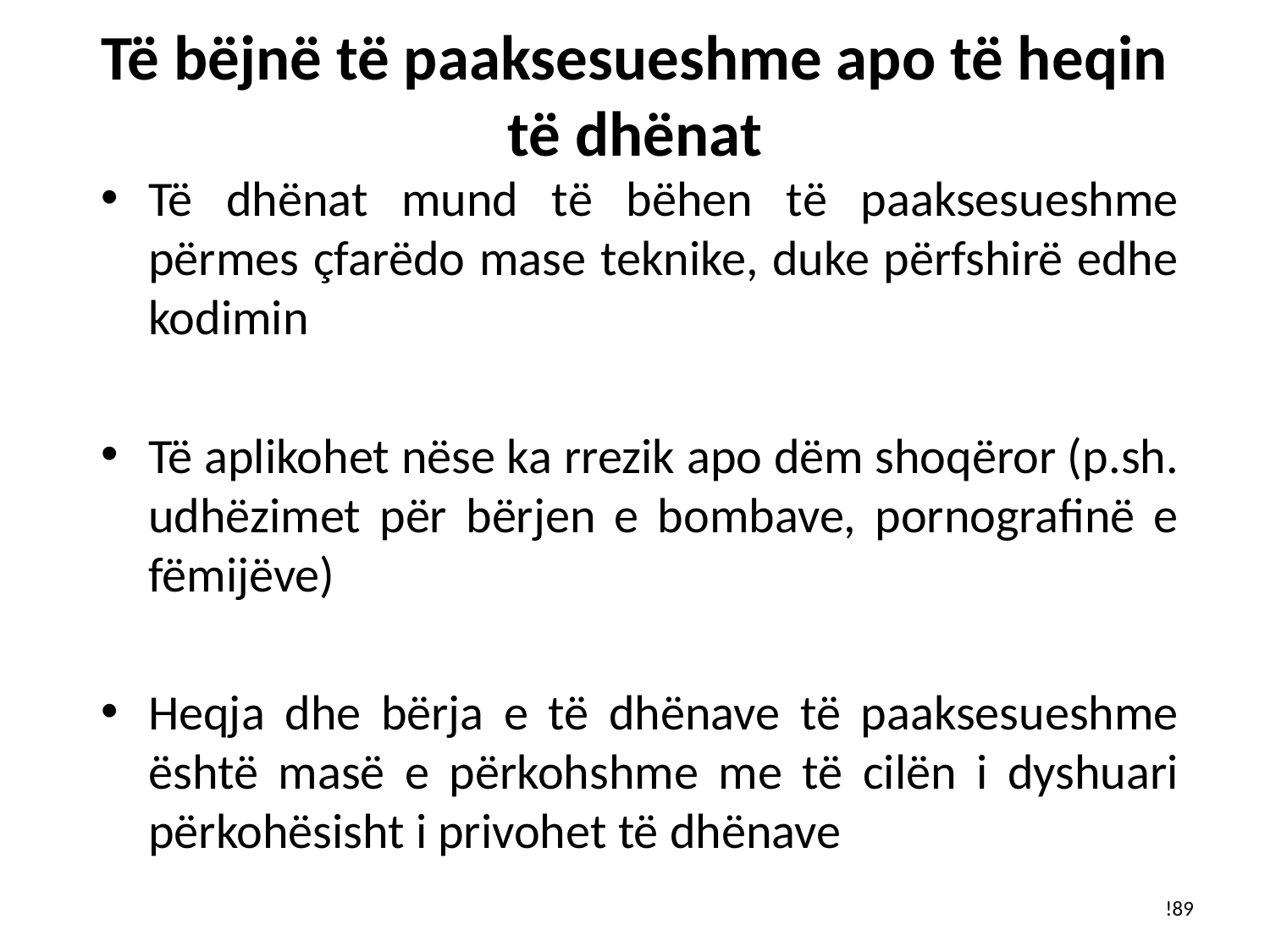

# Të bëjnë të paaksesueshme apo të heqin të dhënat
Të dhënat mund të bëhen të paaksesueshme përmes çfarëdo mase teknike, duke përfshirë edhe kodimin

Të aplikohet nëse ka rrezik apo dëm shoqëror (p.sh. udhëzimet për bërjen e bombave, pornografinë e fëmijëve)

Heqja dhe bërja e të dhënave të paaksesueshme është masë e përkohshme me të cilën i dyshuari përkohësisht i privohet të dhënave
!89